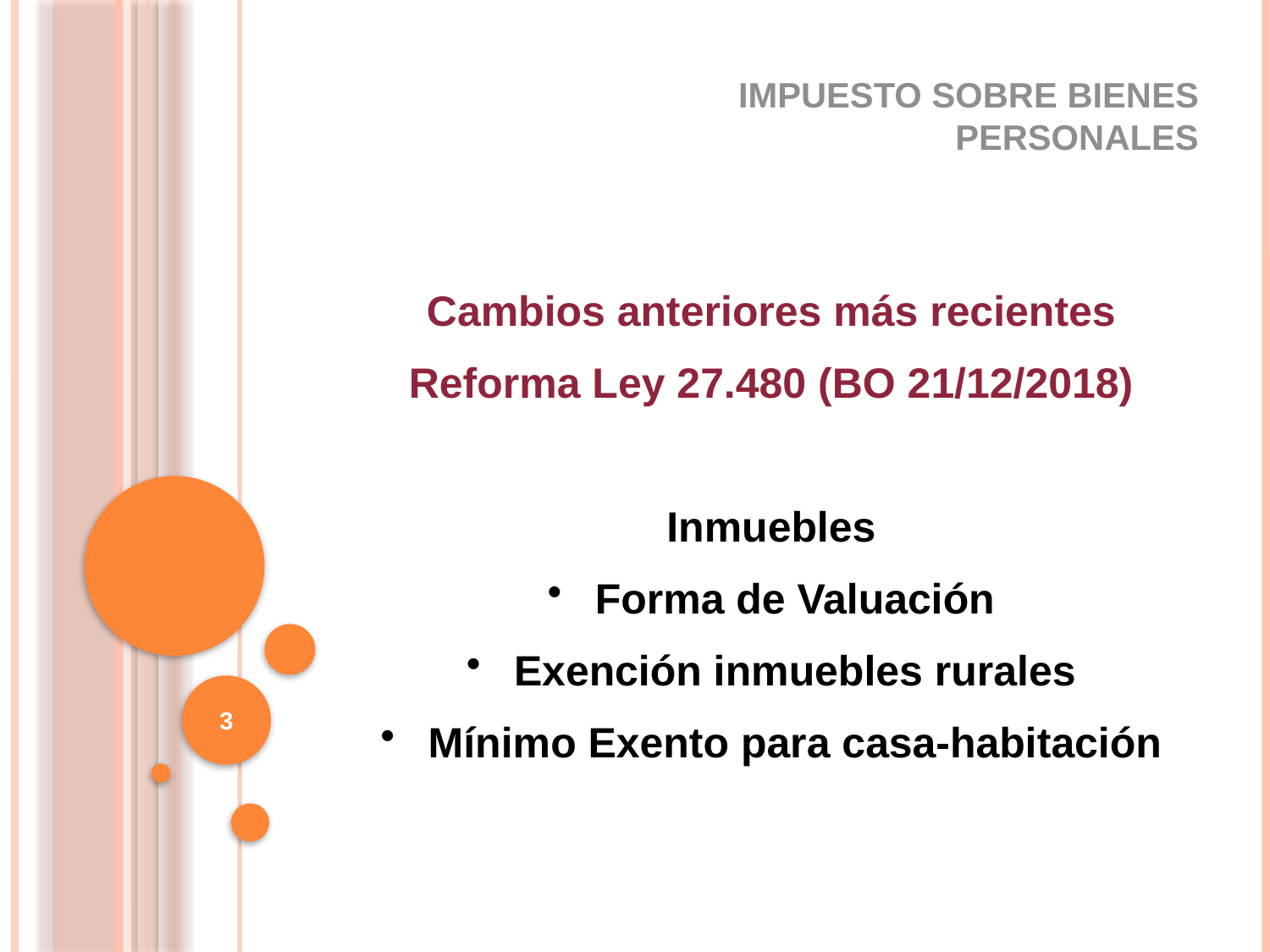

IMPUESTO SOBRE BIENES PERSONALES

Cambios anteriores más recientes
Reforma Ley 27.480 (BO 21/12/2018)

Inmuebles
Forma de Valuación
Exención inmuebles rurales
Mínimo Exento para casa-habitación
3